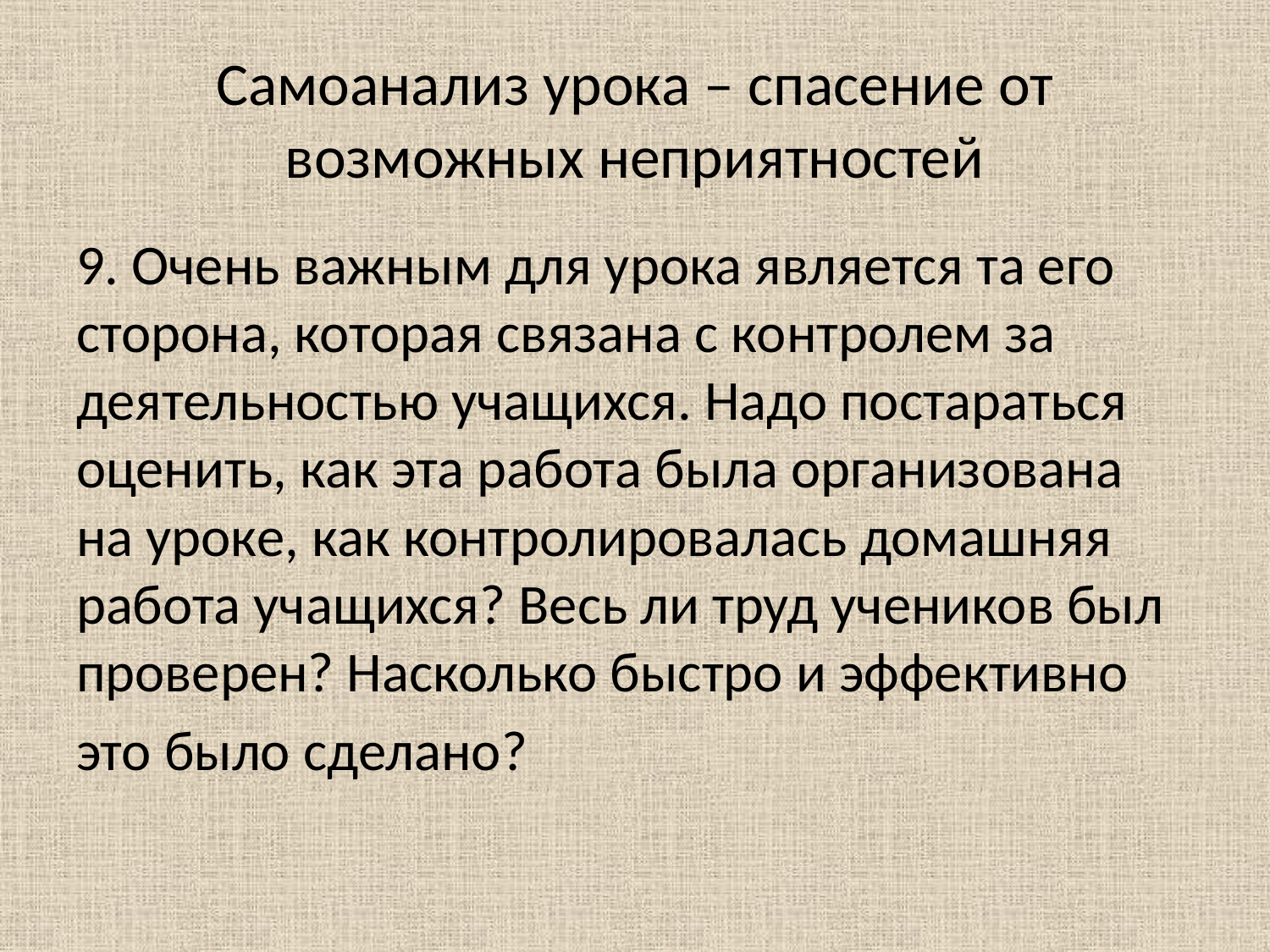

# Самоанализ урока – спасение от возможных неприятностей
9. Очень важным для урока является та его сторона, которая связана с контролем за деятельностью учащихся. Надо постараться оценить, как эта работа была организована на уроке, как контролировалась домашняя работа учащихся? Весь ли труд учеников был проверен? Насколько быстро и эффективно
это было сделано?